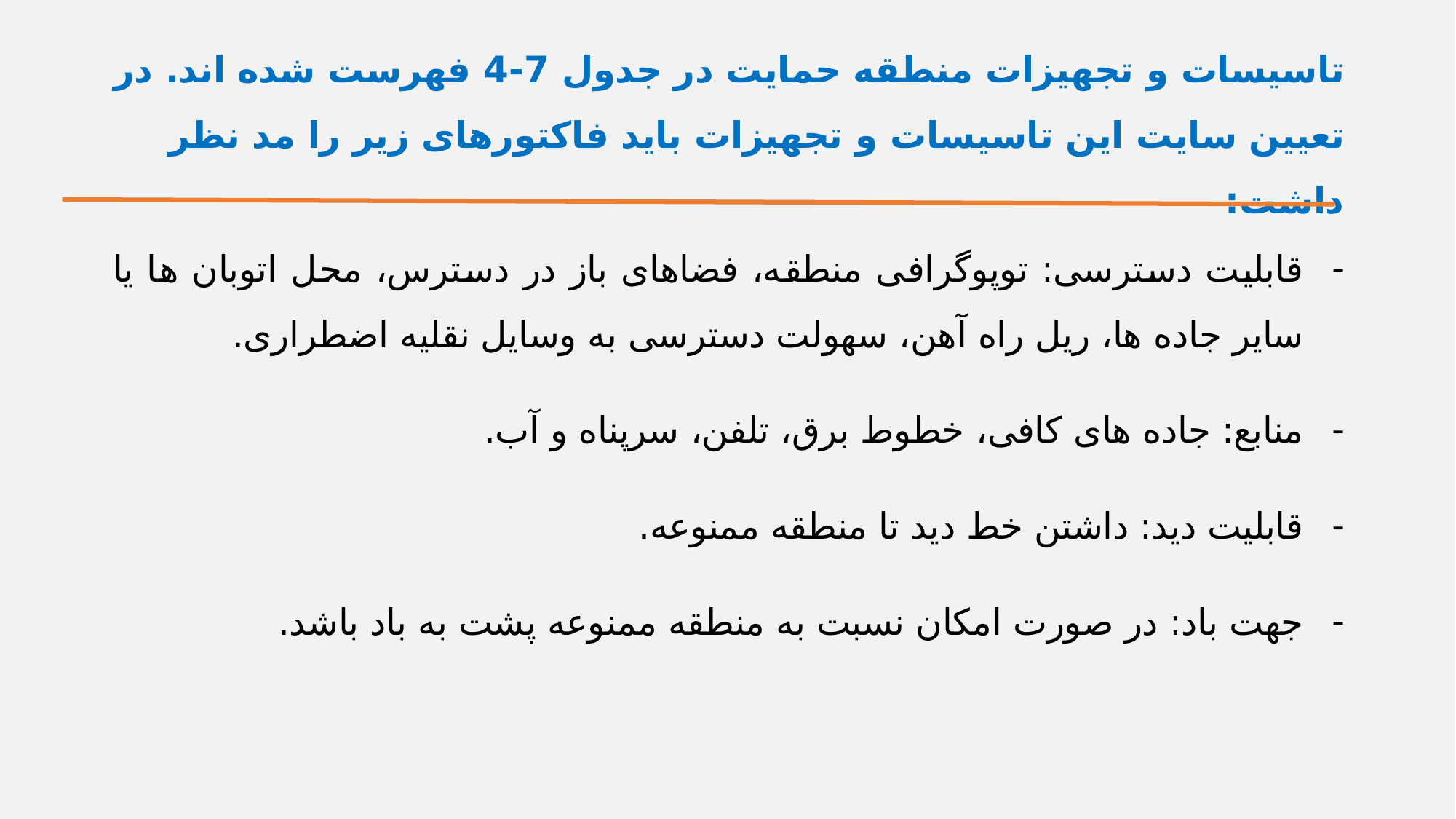

# تاسیسات و تجهیزات منطقه حمایت در جدول 7-4 فهرست شده اند. در تعیین سایت این تاسیسات و تجهیزات باید فاکتورهای زیر را مد نظر داشت:
قابلیت دسترسی: توپوگرافی منطقه، فضاهای باز در دسترس، محل اتوبان ها یا سایر جاده ها، ریل راه آهن، سهولت دسترسی به وسایل نقلیه اضطراری.
منابع: جاده های کافی، خطوط برق، تلفن، سرپناه و آب.
قابلیت دید: داشتن خط دید تا منطقه ممنوعه.
جهت باد: در صورت امکان نسبت به منطقه ممنوعه پشت به باد باشد.